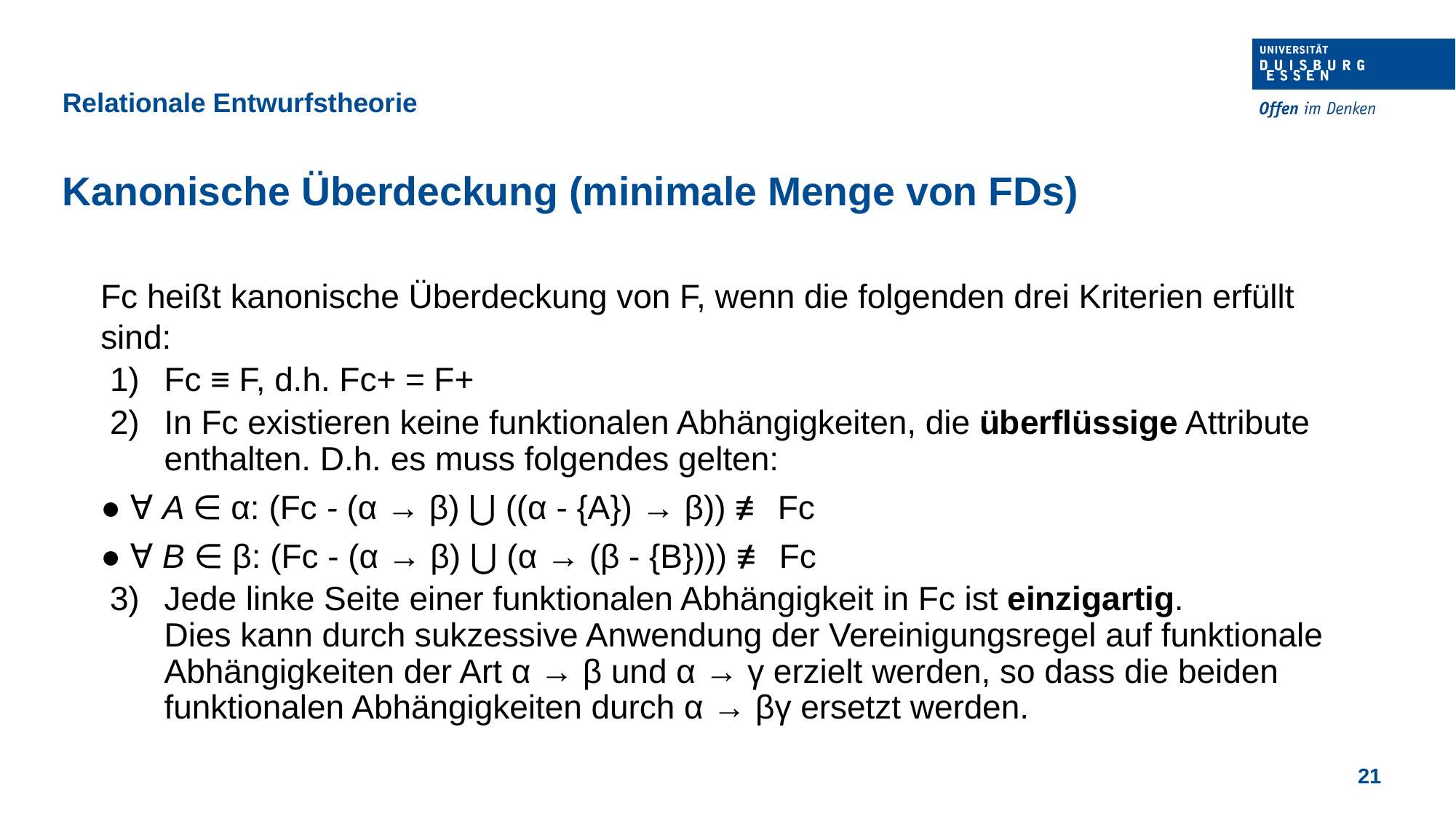

Relationale Entwurfstheorie
Kanonische Überdeckung (minimale Menge von FDs)
	Fc heißt kanonische Überdeckung von F, wenn die folgenden drei Kriterien erfüllt sind:
Fc ≡ F, d.h. Fc+ = F+
In Fc existieren keine funktionalen Abhängigkeiten, die überflüssige Attribute enthalten. D.h. es muss folgendes gelten:
		● ∀ A ∈ α: (Fc - (α → β) ⋃ ((α - {A}) → β)) ≢ Fc
		● ∀ B ∈ β: (Fc - (α → β) ⋃ (α → (β - {B}))) ≢ Fc
Jede linke Seite einer funktionalen Abhängigkeit in Fc ist einzigartig.
Dies kann durch sukzessive Anwendung der Vereinigungsregel auf funktionale Abhängigkeiten der Art α → β und α → γ erzielt werden, so dass die beiden funktionalen Abhängigkeiten durch α → βγ ersetzt werden.
21